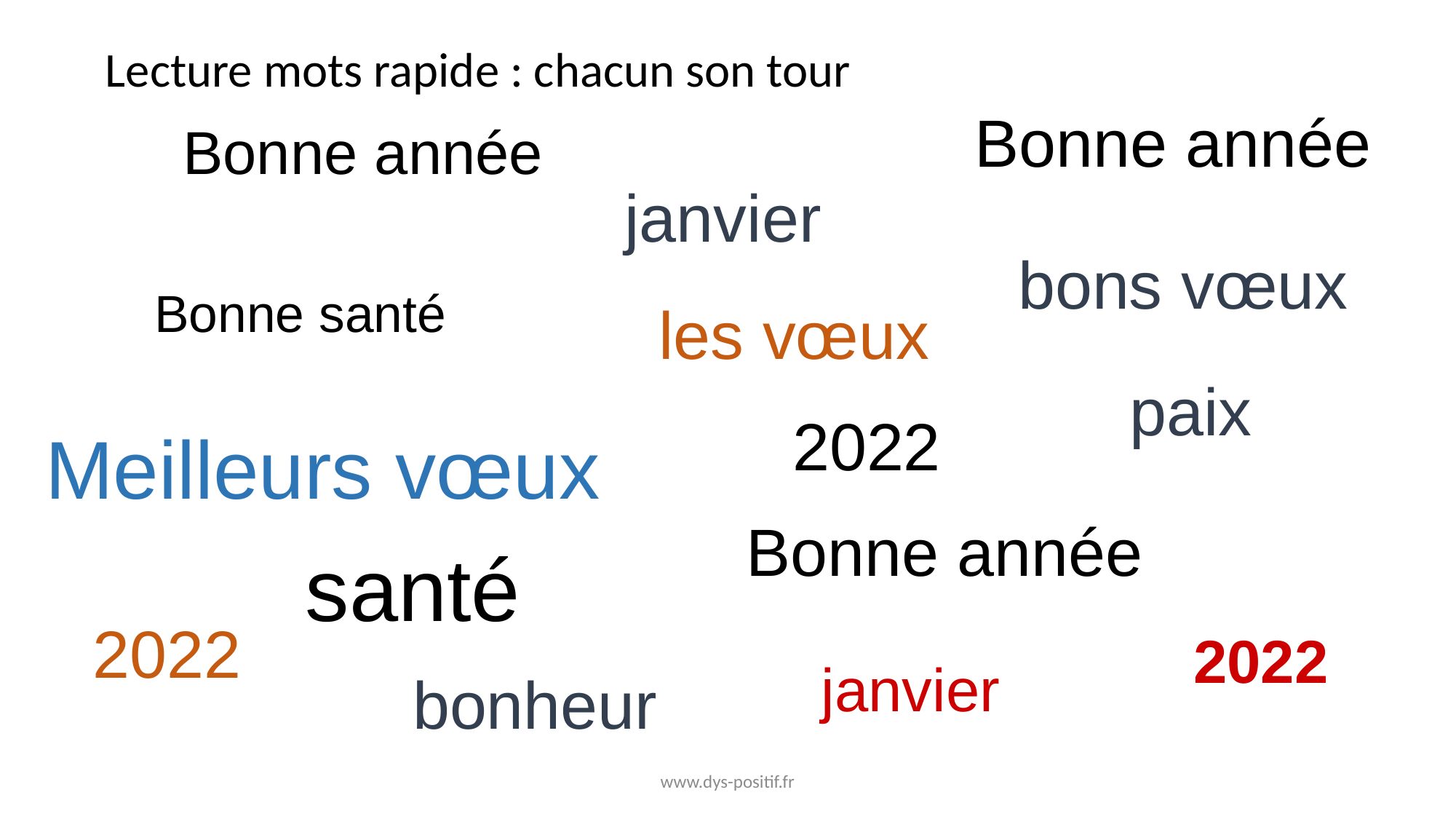

# Lecture mots rapide : chacun son tour
Bonne année
Bonne année
janvier
bons vœux
Bonne santé
les vœux
paix
2022
Meilleurs vœux
Bonne année
santé
2022
2022
janvier
bonheur
www.dys-positif.fr